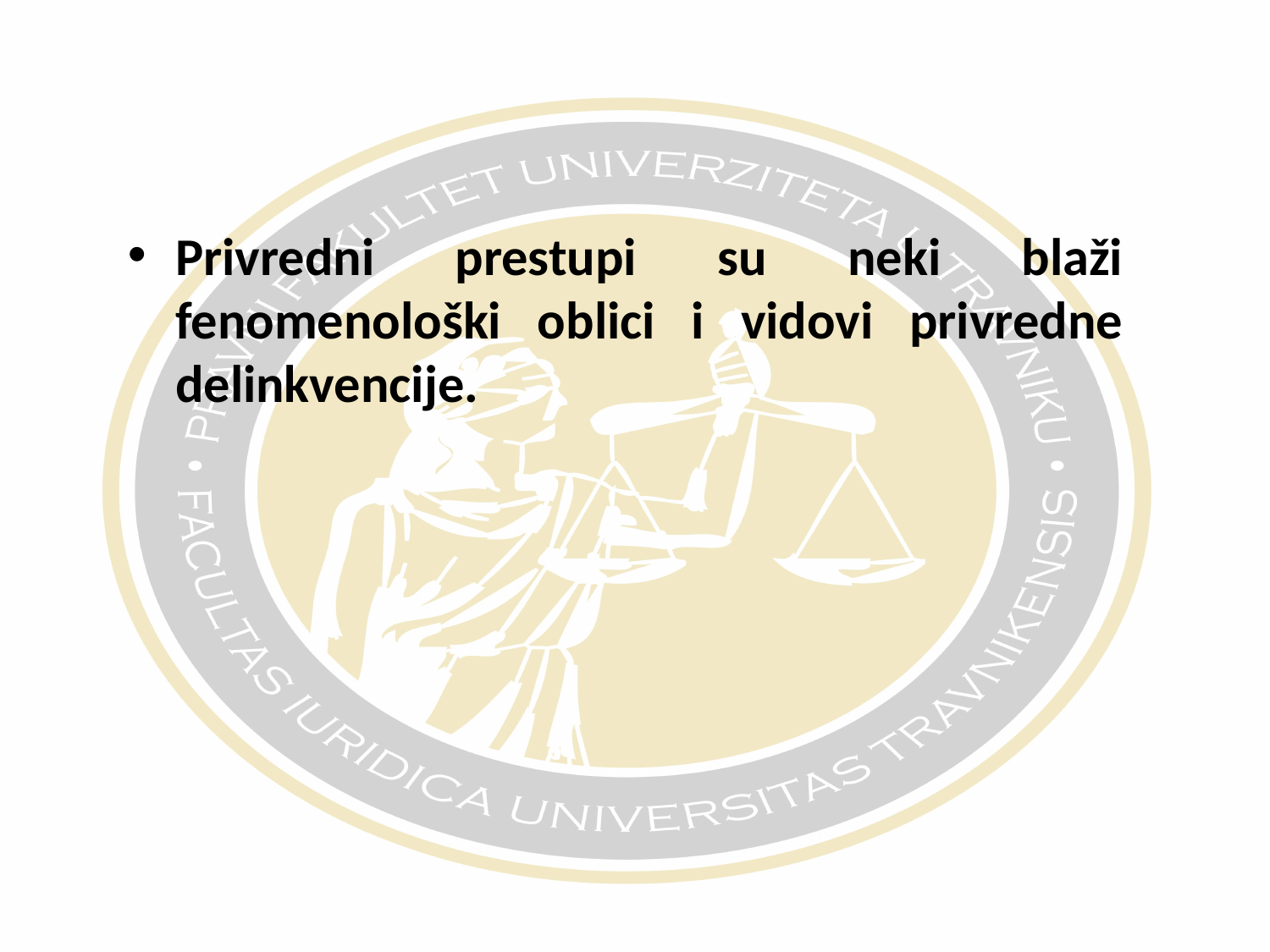

#
Privredni prestupi su neki blaži fenomenološki oblici i vidovi privredne delinkvencije.